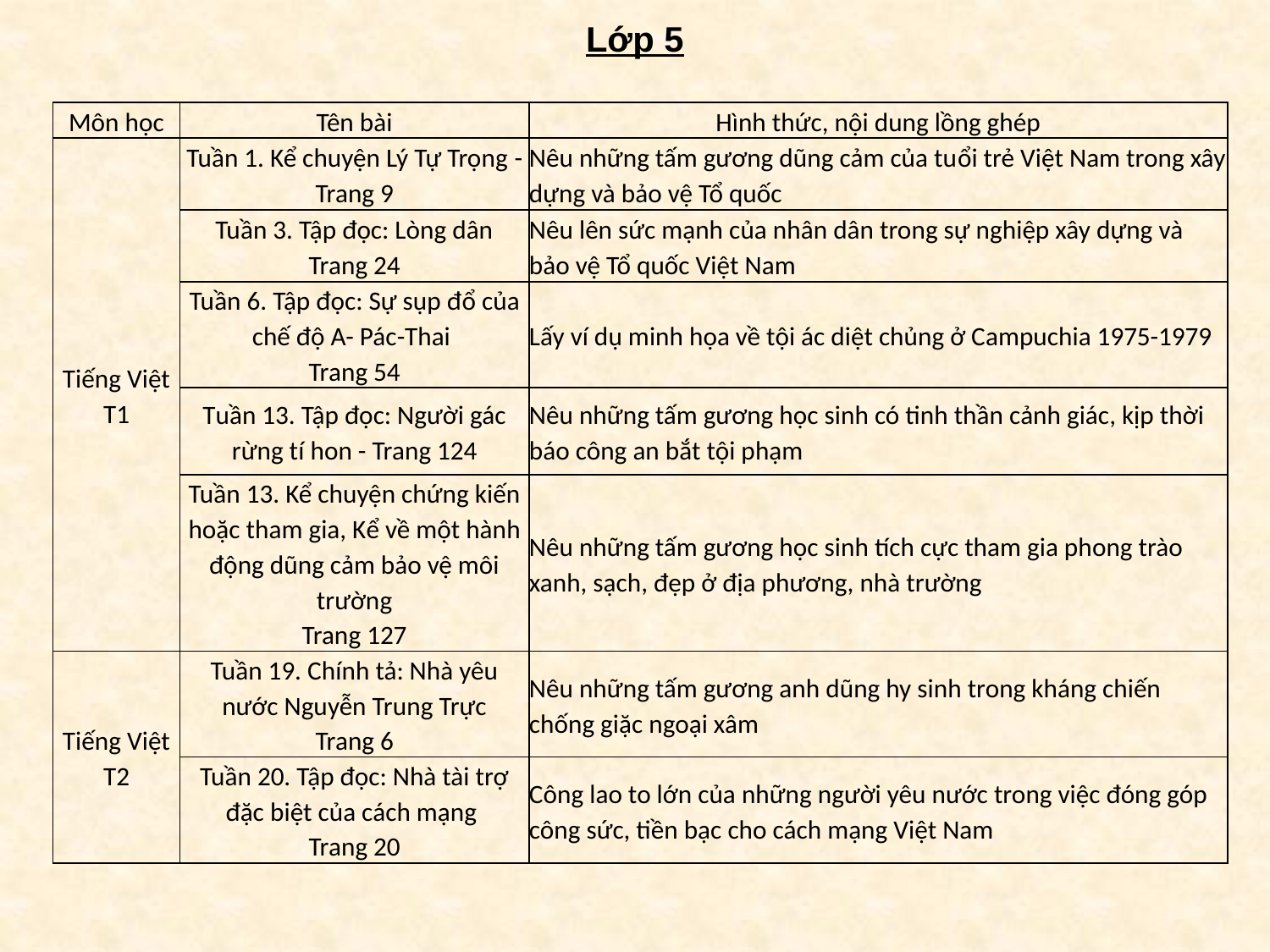

Lớp 5
| Môn học | Tên bài | Hình thức, nội dung lồng ghép |
| --- | --- | --- |
| Tiếng Việt T1 | Tuần 1. Kể chuyện Lý Tự Trọng - Trang 9 | Nêu những tấm gương dũng cảm của tuổi trẻ Việt Nam trong xây dựng và bảo vệ Tổ quốc |
|  | Tuần 3. Tập đọc: Lòng dân Trang 24 | Nêu lên sức mạnh của nhân dân trong sự nghiệp xây dựng và bảo vệ Tổ quốc Việt Nam |
|  | Tuần 6. Tập đọc: Sự sụp đổ của chế độ A- Pác-Thai Trang 54 | Lấy ví dụ minh họa về tội ác diệt chủng ở Campuchia 1975-1979 |
|  | Tuần 13. Tập đọc: Người gác rừng tí hon - Trang 124 | Nêu những tấm gương học sinh có tinh thần cảnh giác, kịp thời báo công an bắt tội phạm |
|  | Tuần 13. Kể chuyện chứng kiến hoặc tham gia, Kể về một hành động dũng cảm bảo vệ môi trường Trang 127 | Nêu những tấm gương học sinh tích cực tham gia phong trào xanh, sạch, đẹp ở địa phương, nhà trường |
| Tiếng Việt T2 | Tuần 19. Chính tả: Nhà yêu nước Nguyễn Trung Trực Trang 6 | Nêu những tấm gương anh dũng hy sinh trong kháng chiến chống giặc ngoại xâm |
|  | Tuần 20. Tập đọc: Nhà tài trợ đặc biệt của cách mạng Trang 20 | Công lao to lớn của những người yêu nước trong việc đóng góp công sức, tiền bạc cho cách mạng Việt Nam |